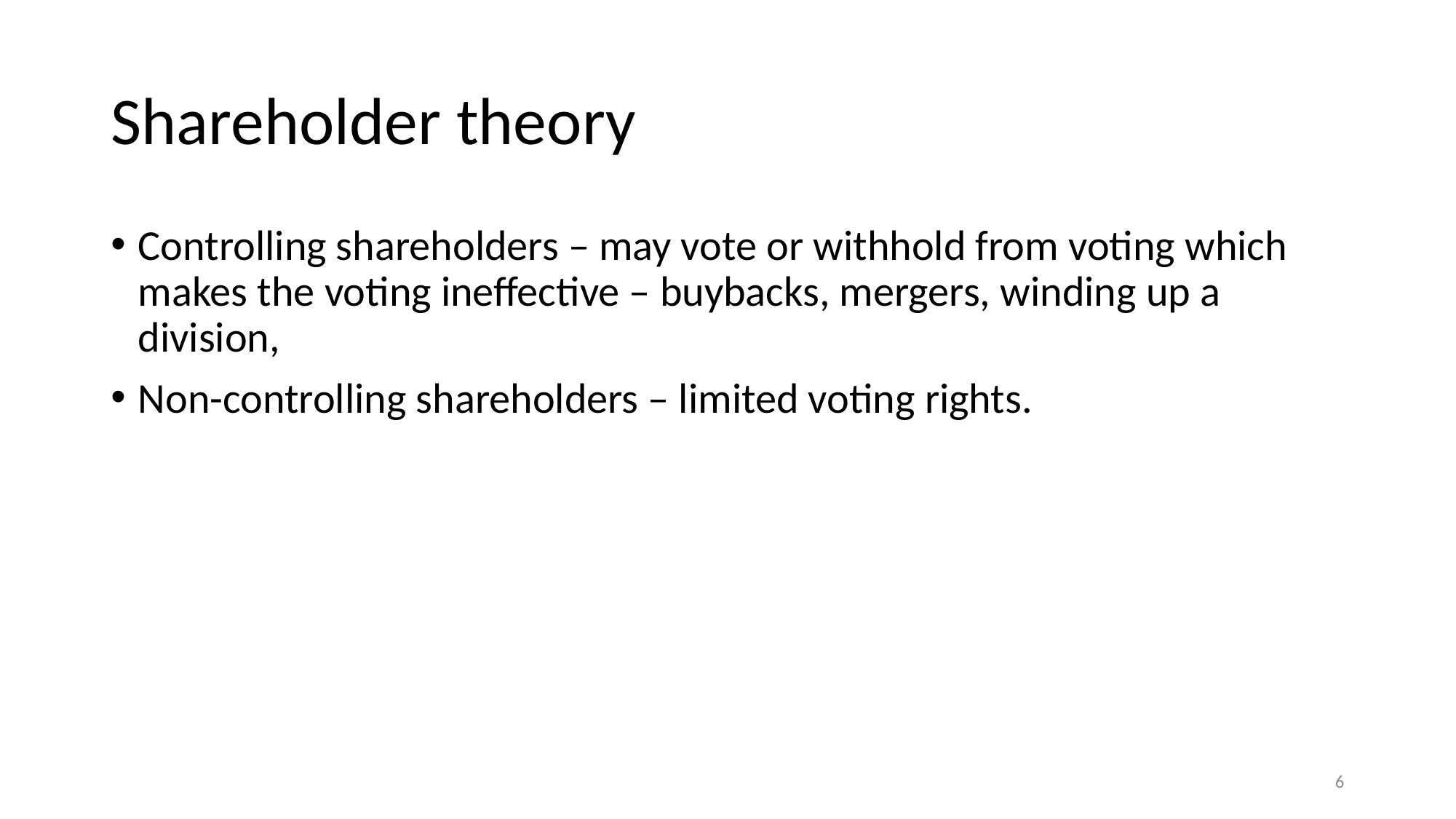

# Shareholder theory
Controlling shareholders – may vote or withhold from voting which makes the voting ineffective – buybacks, mergers, winding up a division,
Non-controlling shareholders – limited voting rights.
6